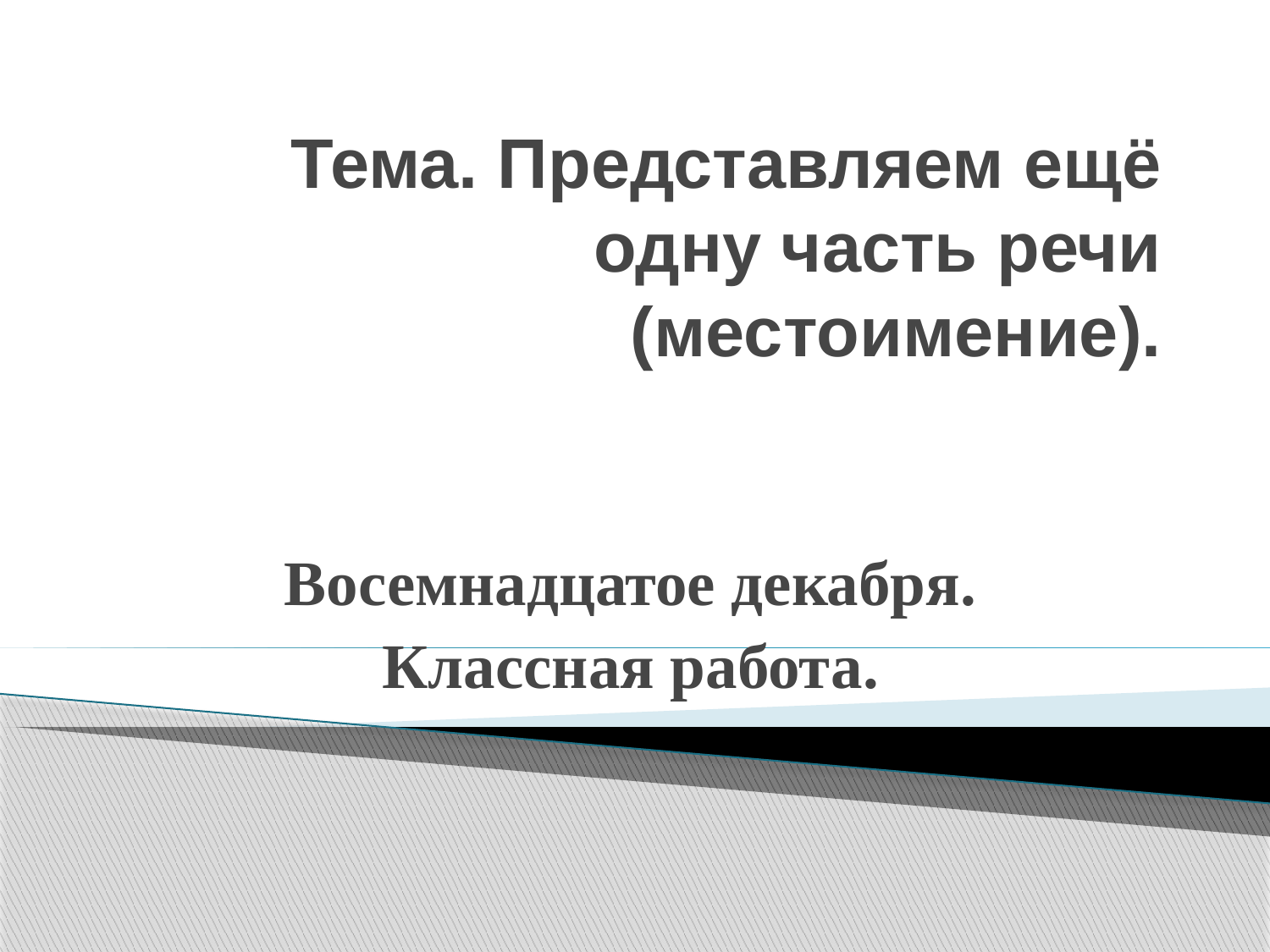

# Тема. Представляем ещё одну часть речи (местоимение).
Восемнадцатое декабря.
Классная работа.